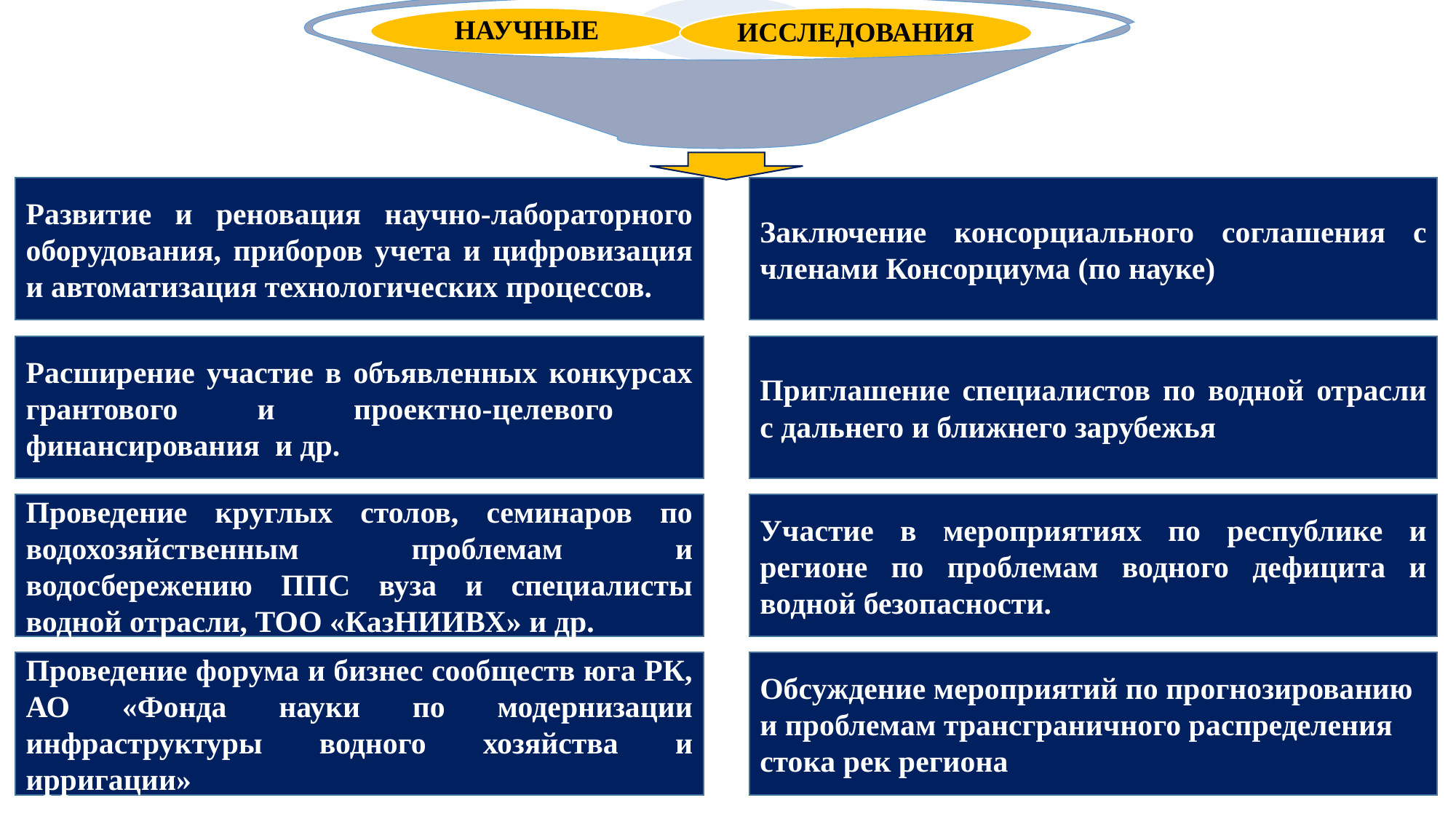

Научные
исследования
Развитие и реновация научно-лабораторного оборудования, приборов учета и цифровизация и автоматизация технологических процессов.
Заключение консорциального соглашения с членами Консорциума (по науке)
Расширение участие в объявленных конкурсах грантового и проектно-целевого  финансирования  и др.
Приглашение специалистов по водной отрасли с дальнего и ближнего зарубежья
Проведение круглых столов, семинаров по водохозяйственным проблемам и водосбережению ППС вуза и специалисты водной отрасли, ТОО «КазНИИВХ» и др.
Участие в мероприятиях по республике и регионе по проблемам водного дефицита и водной безопасности.
Проведение форума и бизнес сообществ юга РК, АО «Фонда науки по модернизации инфраструктуры водного хозяйства и ирригации»
Обсуждение мероприятий по прогнозированию и проблемам трансграничного распределения стока рек региона